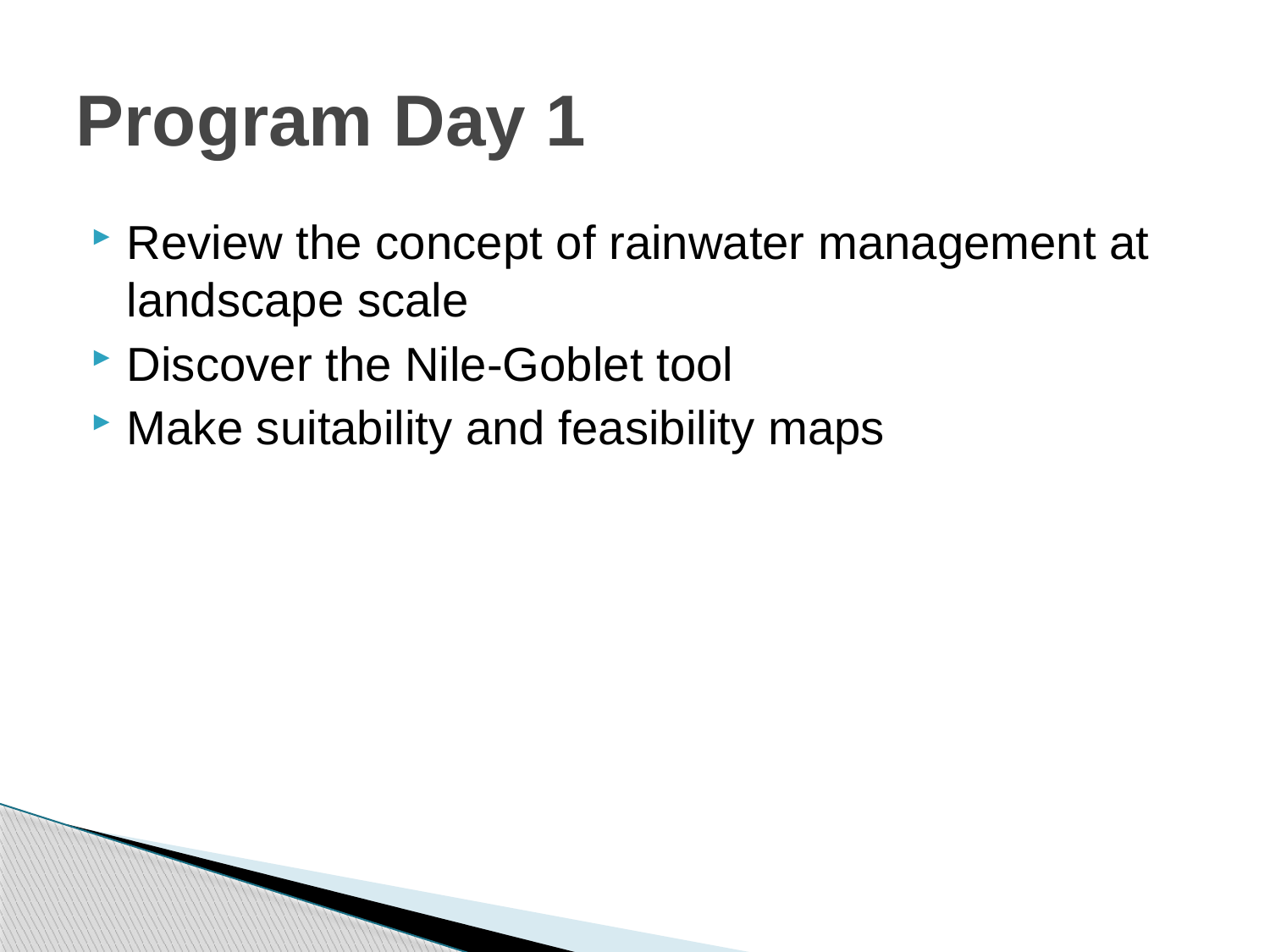

# Program Day 1
Review the concept of rainwater management at landscape scale
Discover the Nile-Goblet tool
Make suitability and feasibility maps